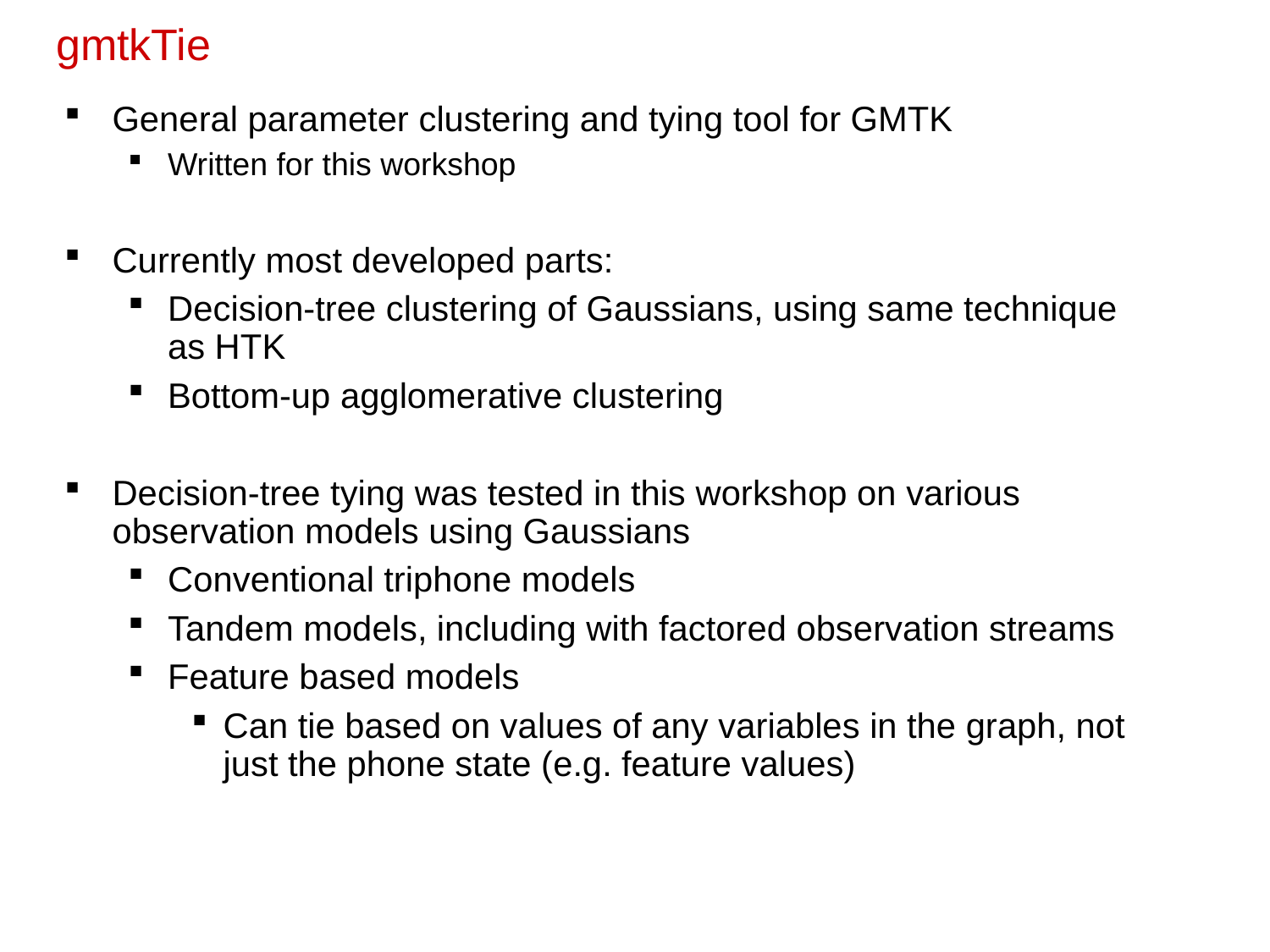

# gmtkTie
General parameter clustering and tying tool for GMTK
Written for this workshop

Currently most developed parts:
Decision-tree clustering of Gaussians, using same technique as HTK
Bottom-up agglomerative clustering

Decision-tree tying was tested in this workshop on various observation models using Gaussians
Conventional triphone models
Tandem models, including with factored observation streams
Feature based models
Can tie based on values of any variables in the graph, not just the phone state (e.g. feature values)